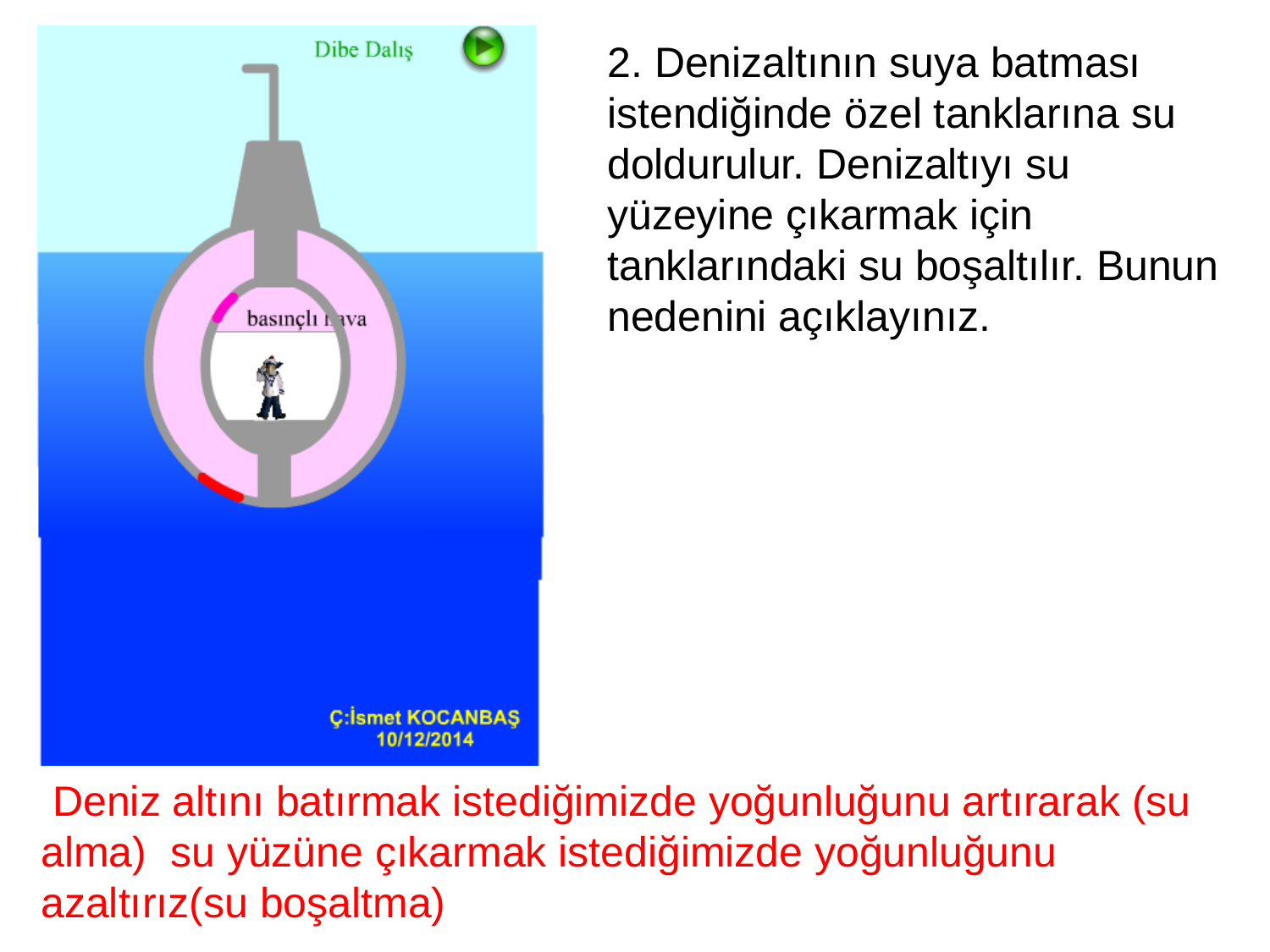

2. Denizaltının suya batması istendiğinde özel tanklarına su doldurulur. Denizaltıyı su yüzeyine çıkarmak için tanklarındaki su boşaltılır. Bunun nedenini açıklayınız.
 Deniz altını batırmak istediğimizde yoğunluğunu artırarak (su alma)  su yüzüne çıkarmak istediğimizde yoğunluğunu azaltırız(su boşaltma)